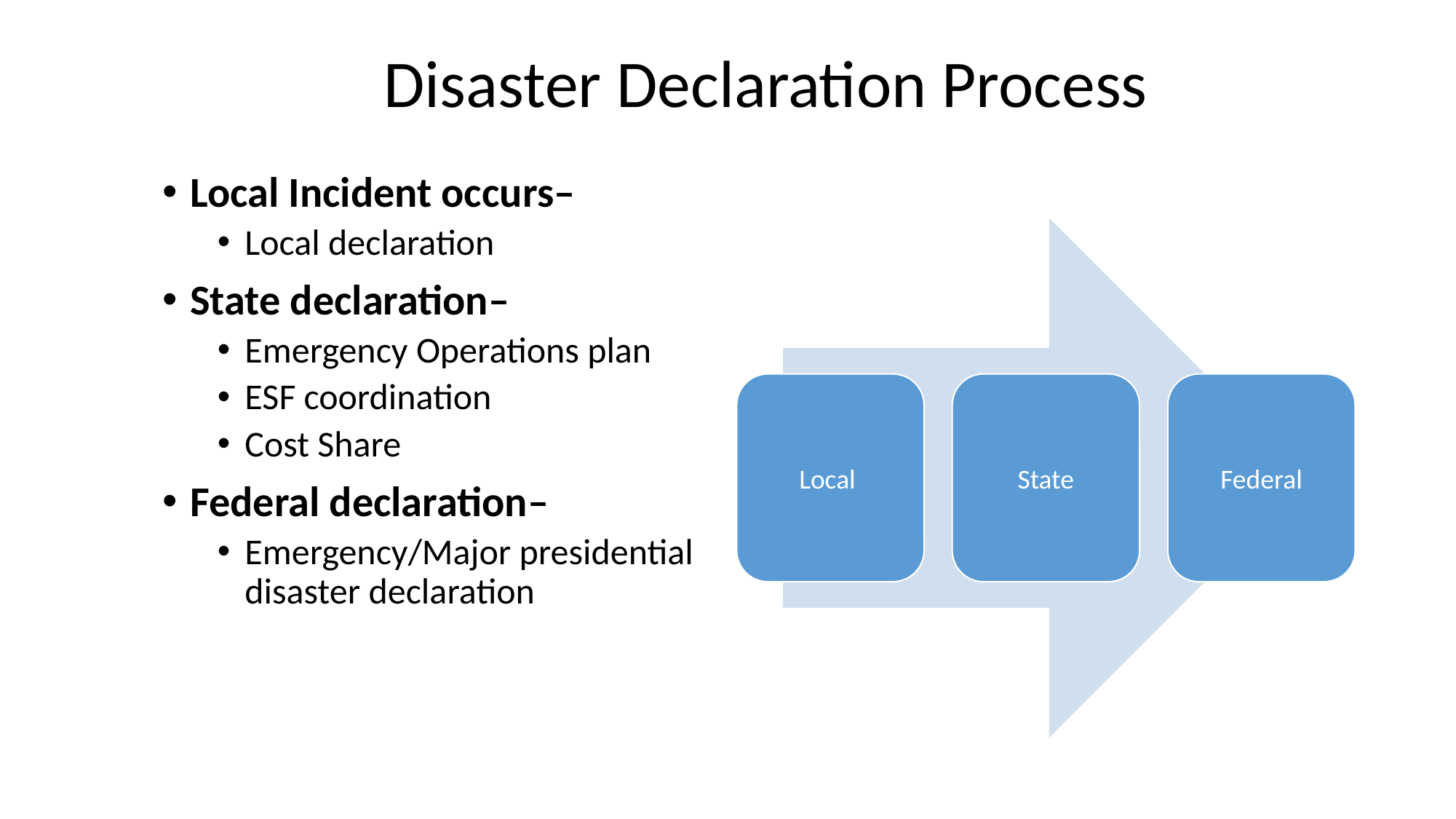

# Disaster Declaration Process
Local Incident occurs–
Local declaration
State declaration–
Emergency Operations plan
ESF coordination
Cost Share
Federal declaration–
Emergency/Major presidential disaster declaration

Local
State
Federal